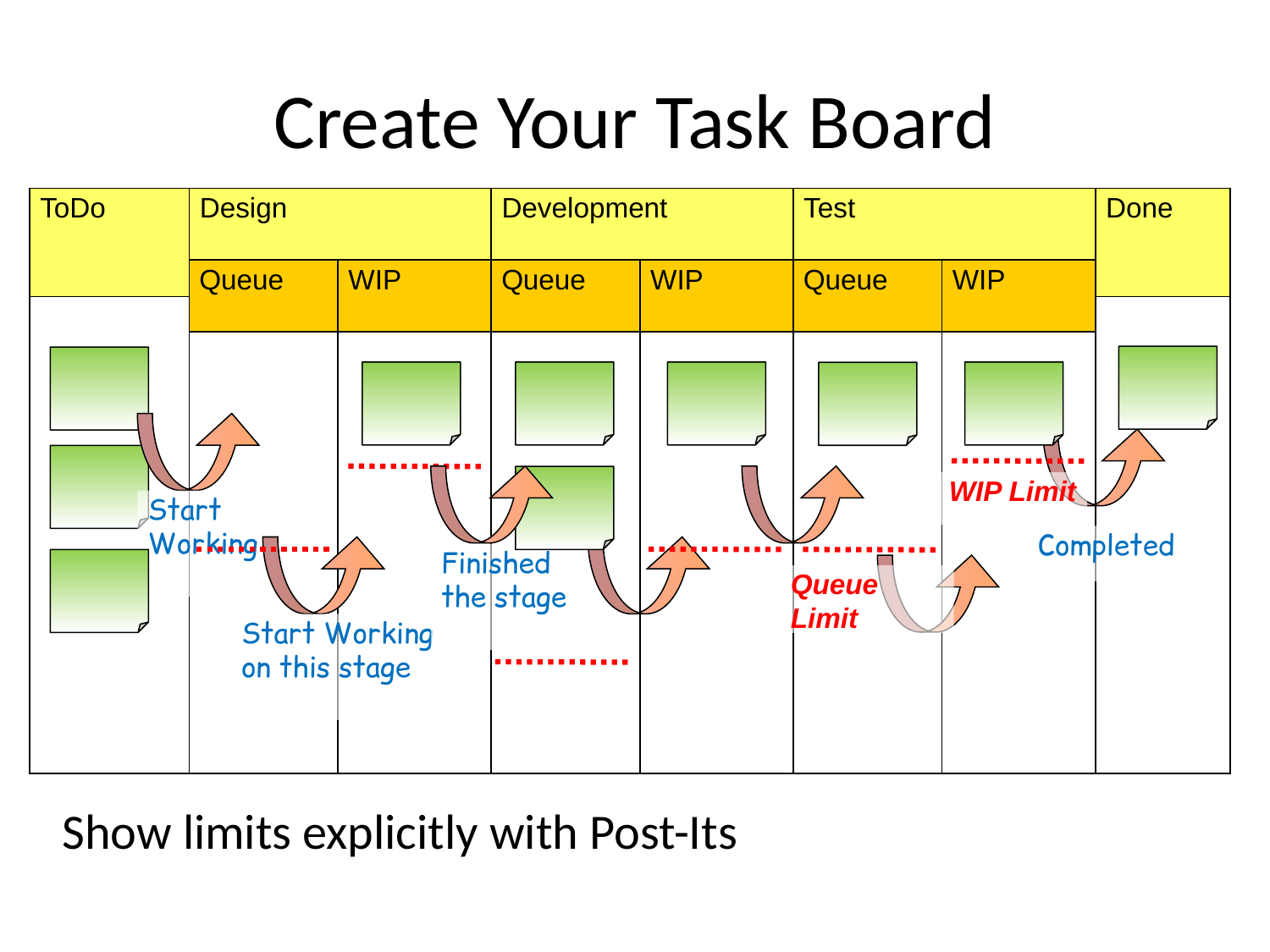

# Create Your Task Board

ToDo

Design

Queue
WIP

Development

Queue
WIP

Test

Queue
WIP

Done

WIP Limit
Start Working
Completed

Finished the stage

Queue Limit
Start Working on this stage
Show limits explicitly with Post-Its